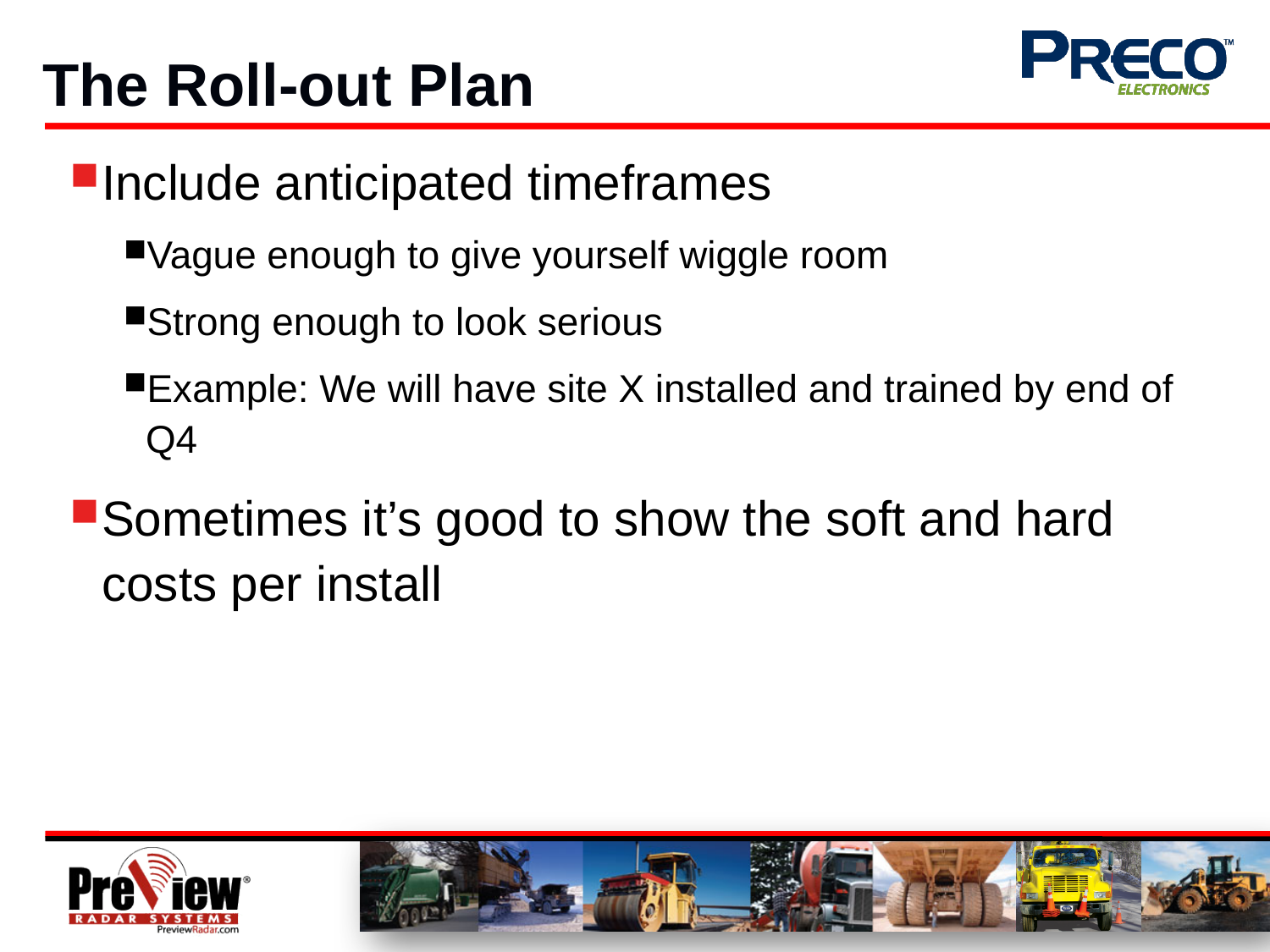

# The Roll-out Plan
Include anticipated timeframes
Vague enough to give yourself wiggle room
Strong enough to look serious
Example: We will have site X installed and trained by end of Q4
Sometimes it’s good to show the soft and hard costs per install